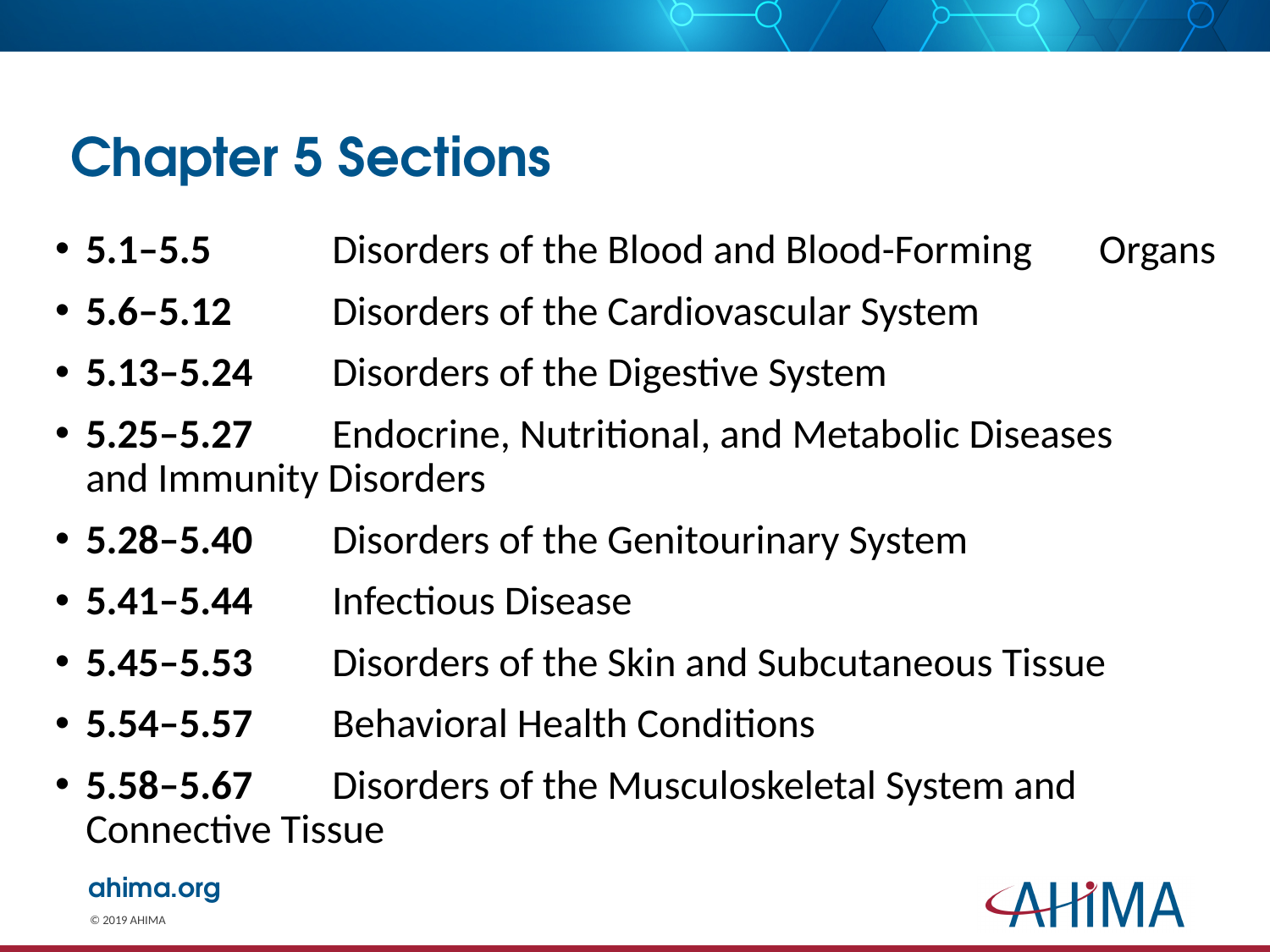

# Chapter 5 Sections
5.1–5.5	Disorders of the Blood and Blood-Forming 				   Organs
5.6–5.12	Disorders of the Cardiovascular System
5.13–5.24	Disorders of the Digestive System
5.25–5.27	Endocrine, Nutritional, and Metabolic Diseases 			   and Immunity Disorders
5.28–5.40	Disorders of the Genitourinary System
5.41–5.44	Infectious Disease
5.45–5.53	Disorders of the Skin and Subcutaneous Tissue
5.54–5.57	Behavioral Health Conditions
5.58–5.67	Disorders of the Musculoskeletal System and 			   Connective Tissue